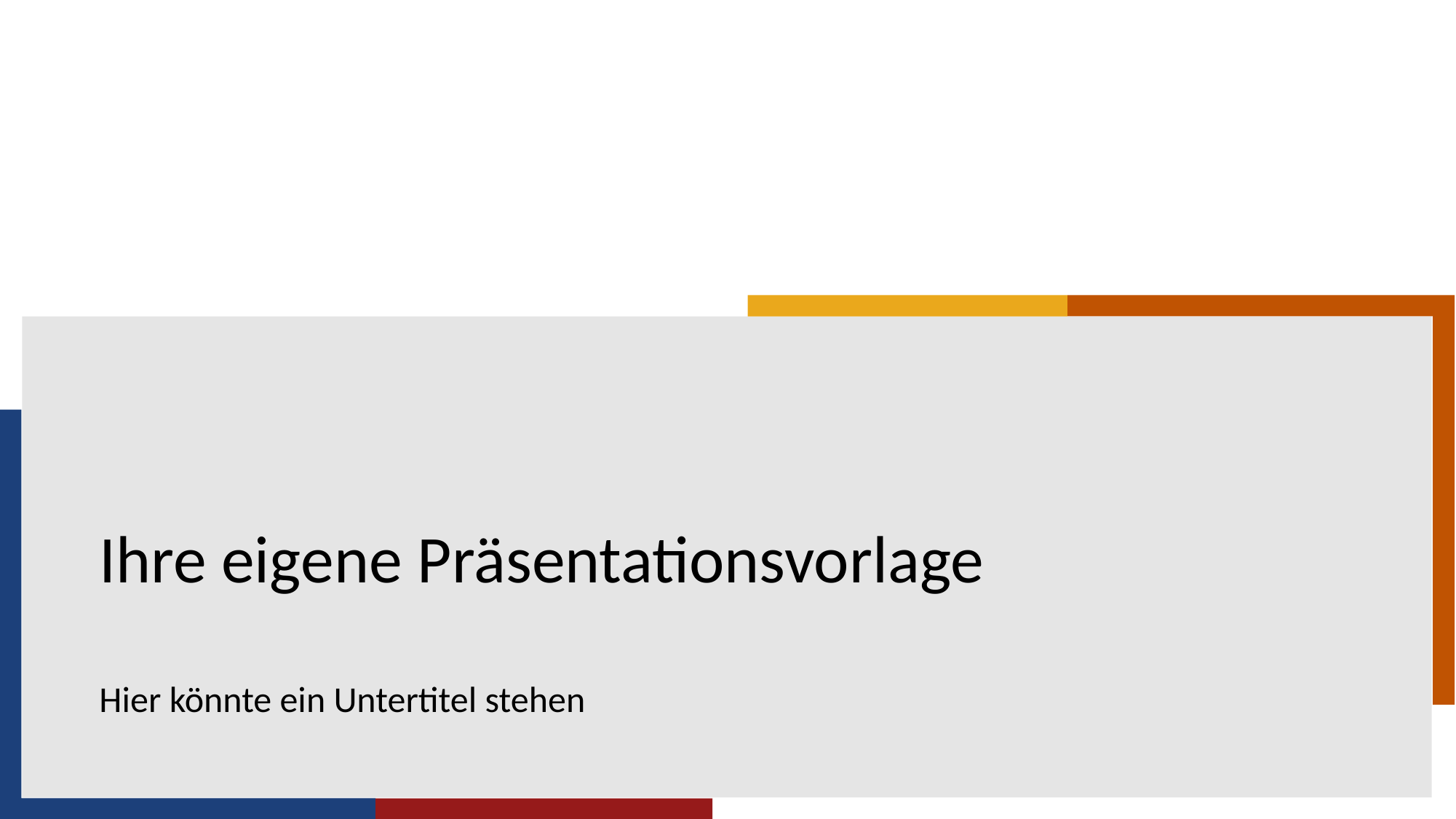

# Ihre eigene Präsentationsvorlage
Hier könnte ein Untertitel stehen